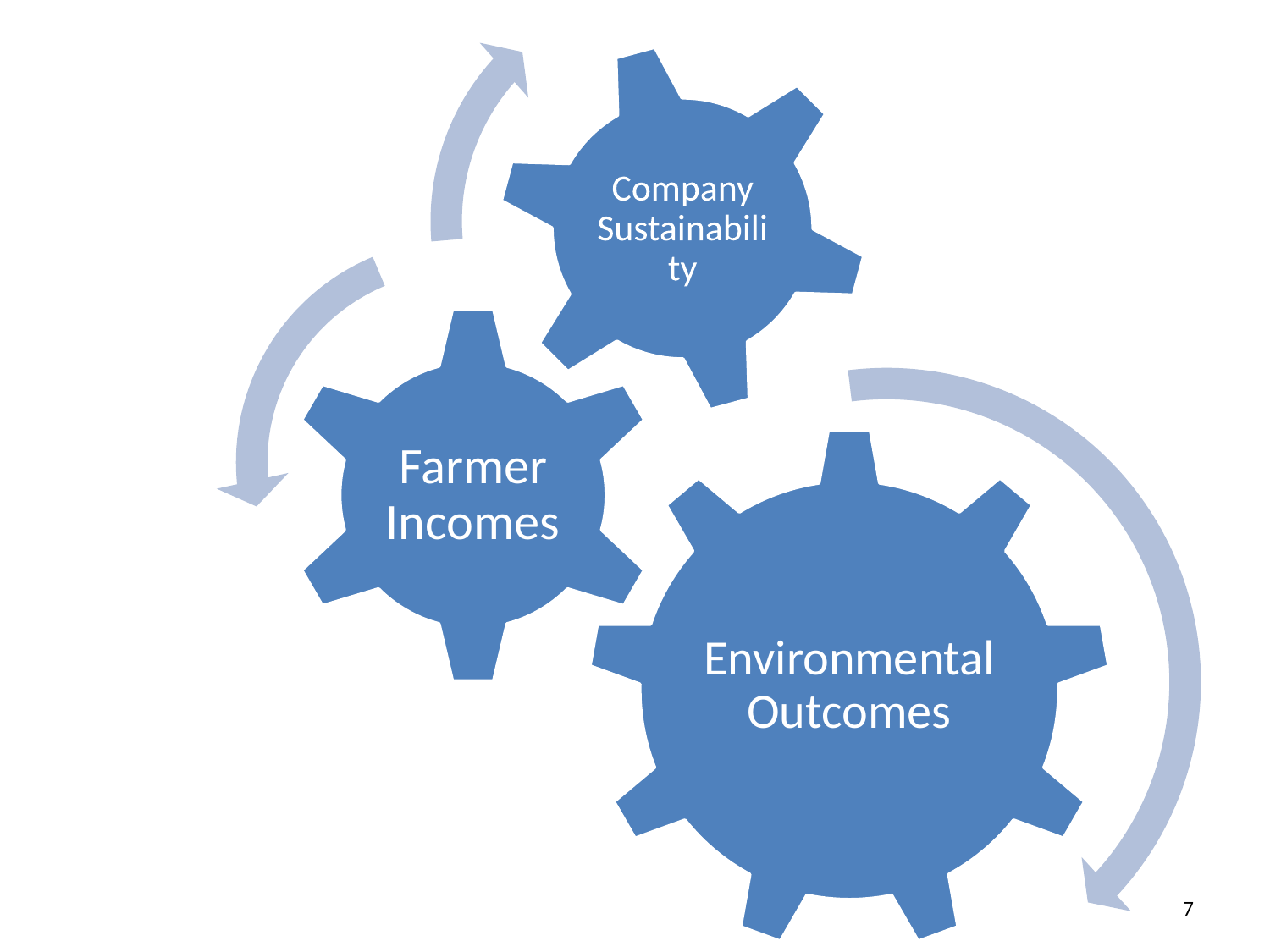

Environmental Outcomes
Farmer Incomes
Company Sustainability
7